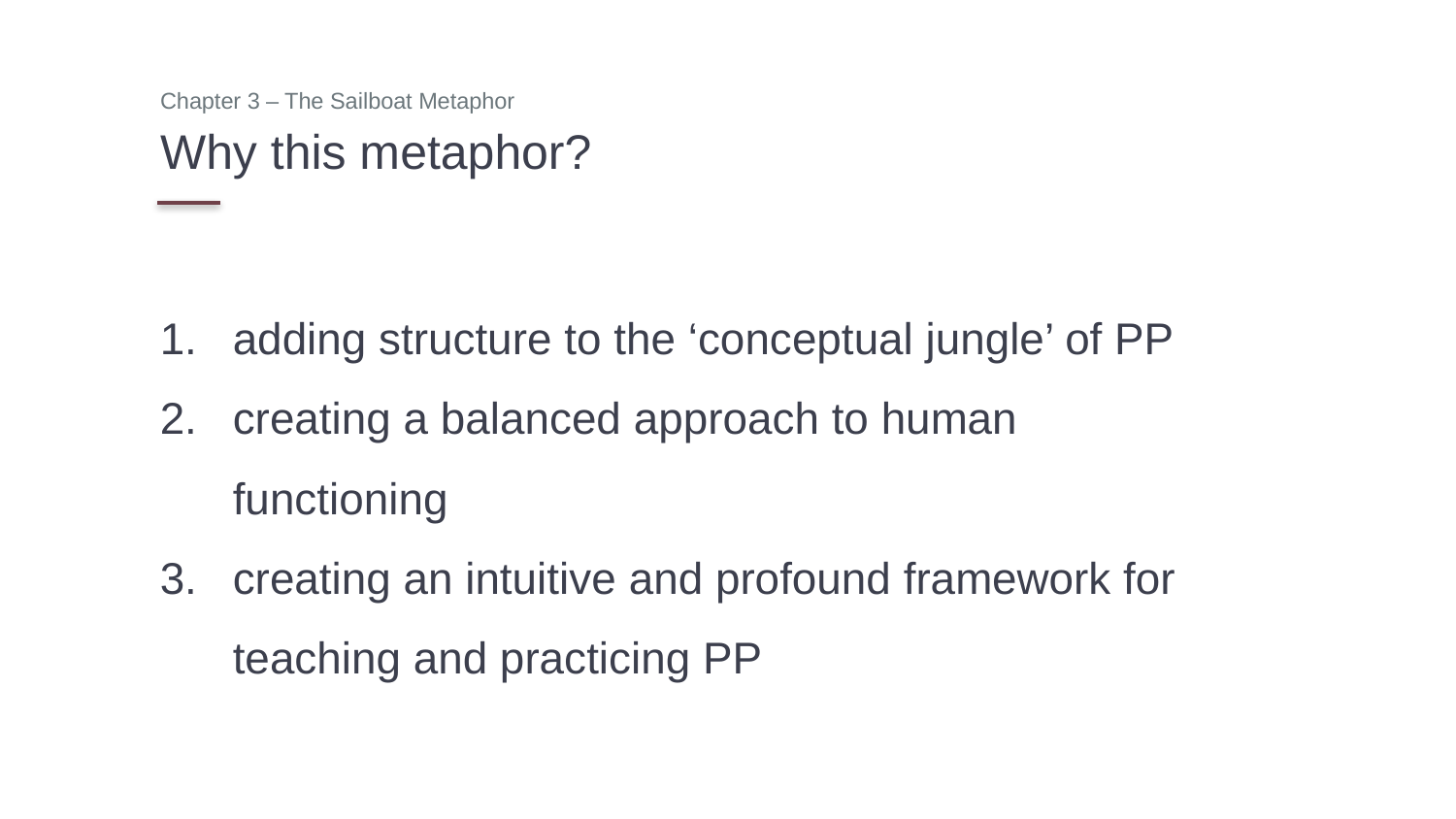

Chapter 3 – The Sailboat Metaphor
# Why this metaphor?
adding structure to the ‘conceptual jungle’ of PP
creating a balanced approach to human functioning
creating an intuitive and profound framework for teaching and practicing PP